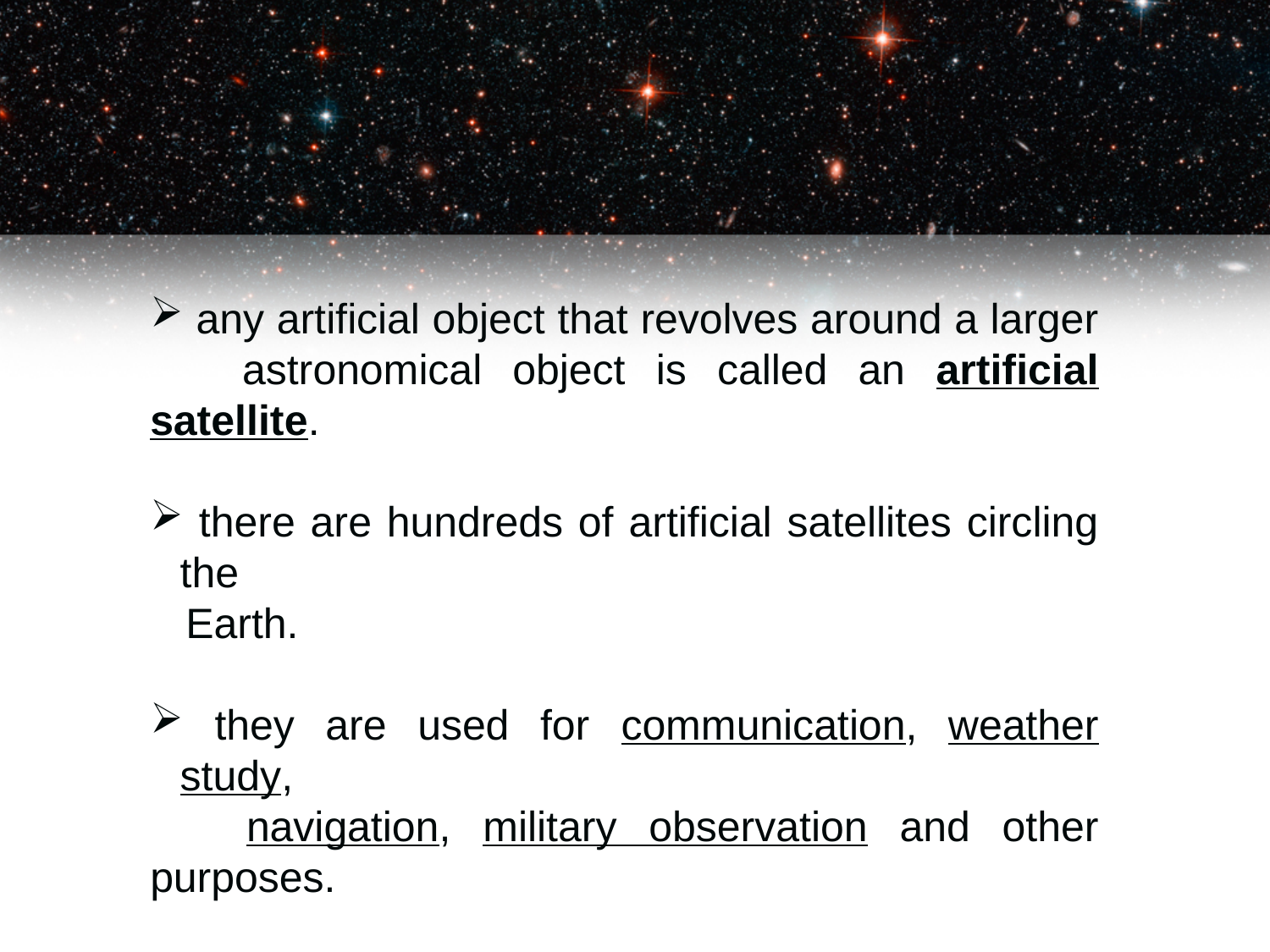

any artificial object that revolves around a larger
   astronomical object is called an artificial satellite.

 there are hundreds of artificial satellites circling the
   Earth.

 they are used for communication, weather study,
   navigation, military observation and other purposes.

 scientific research satellites have been launched into
   orbit around the moon, Venus, Mars and the Sun.